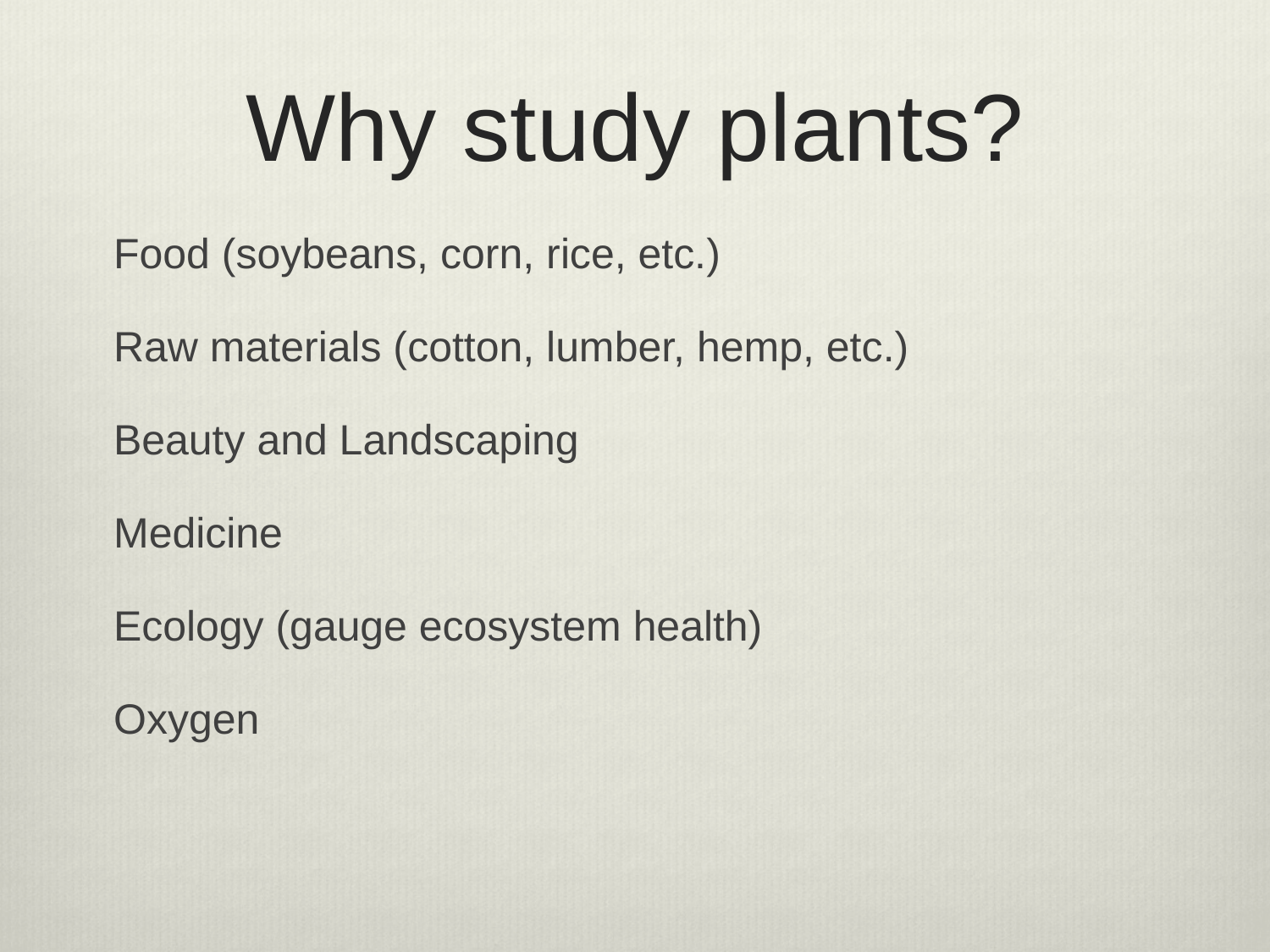

# Why study plants?
Food (soybeans, corn, rice, etc.)
Raw materials (cotton, lumber, hemp, etc.)
Beauty and Landscaping
Medicine
Ecology (gauge ecosystem health)
Oxygen